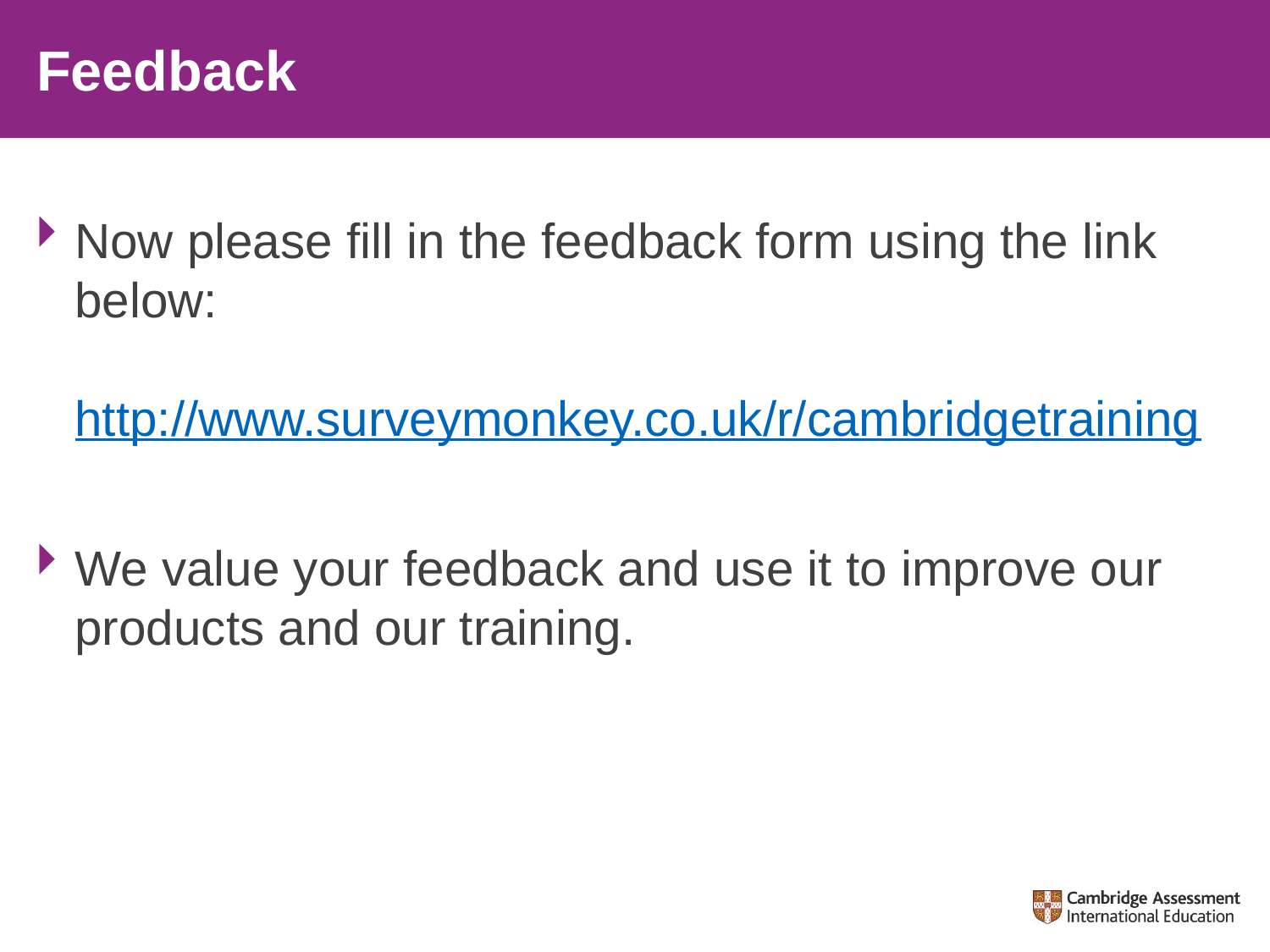

# Feedback
Now please fill in the feedback form using the link below:
http://www.surveymonkey.co.uk/r/cambridgetraining

We value your feedback and use it to improve our products and our training.